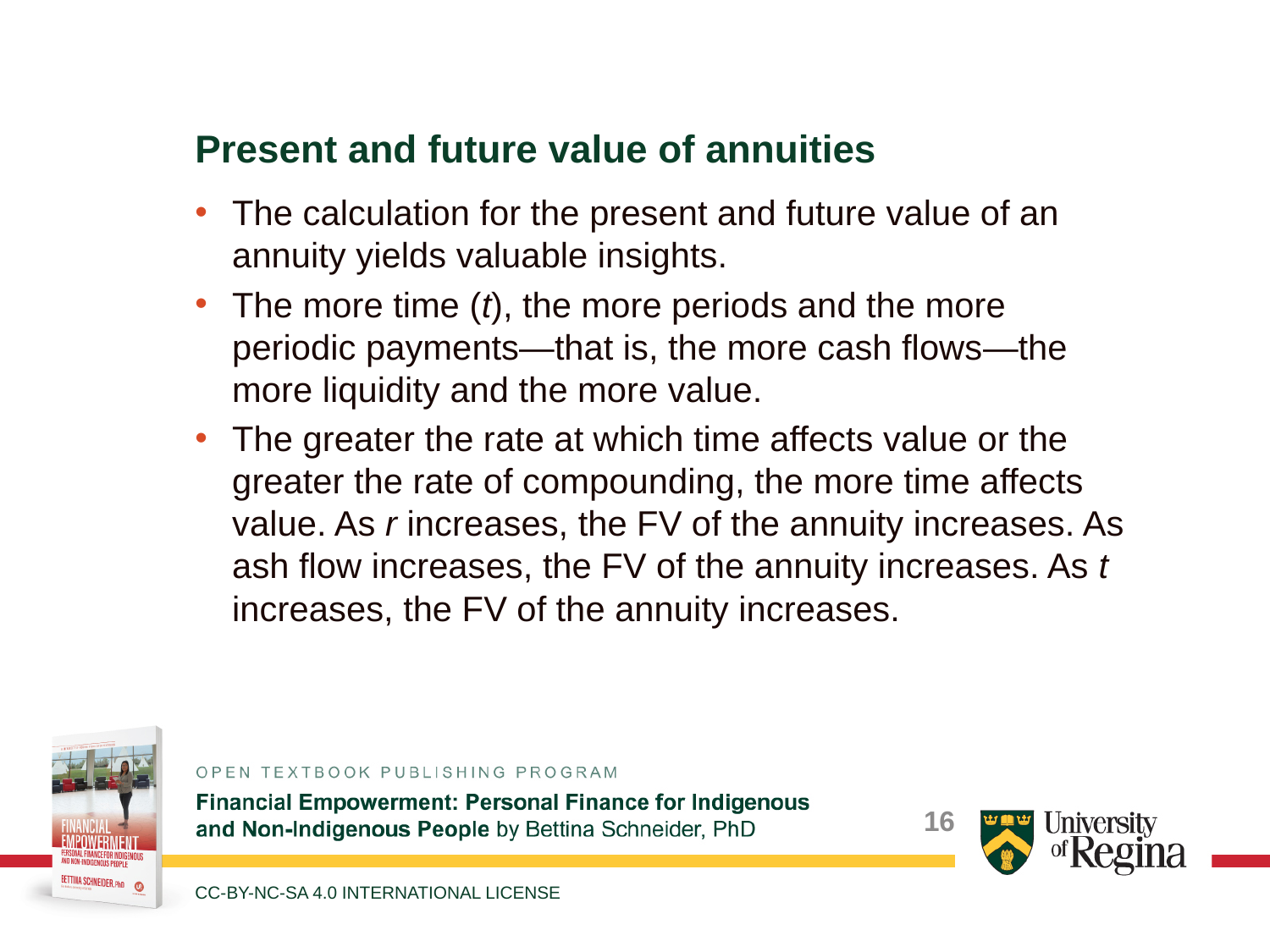

Present and future value of annuities
The calculation for the present and future value of an annuity yields valuable insights.
The more time (t), the more periods and the more periodic payments—that is, the more cash flows—the more liquidity and the more value.
The greater the rate at which time affects value or the greater the rate of compounding, the more time affects value. As r increases, the FV of the annuity increases. As ash flow increases, the FV of the annuity increases. As t increases, the FV of the annuity increases.
CC-BY-NC-SA 4.0 INTERNATIONAL LICENSE